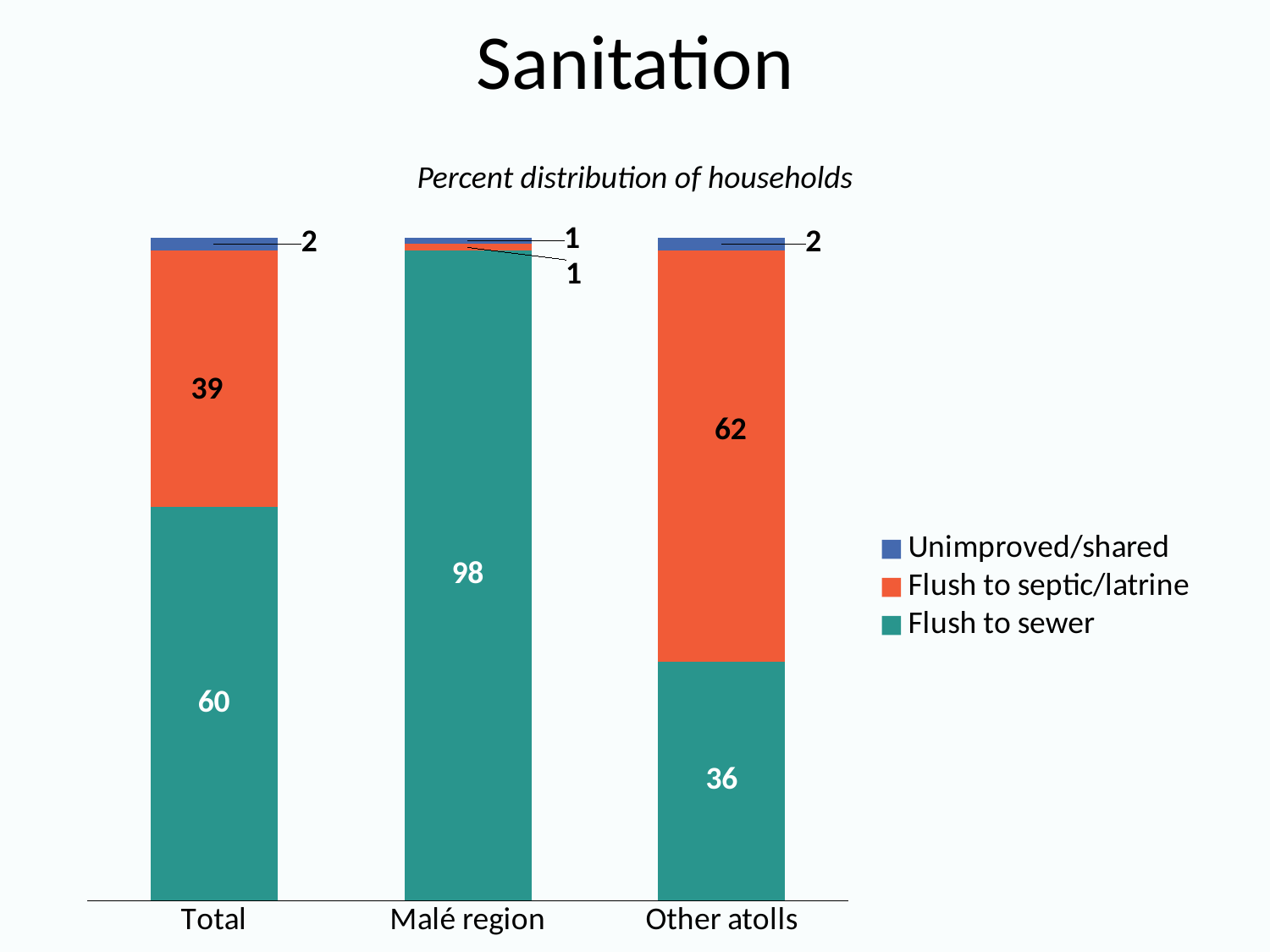

# Sanitation
Percent distribution of households

### Chart

| Category | Flush to sewer | Flush to septic/latrine | Unimproved/shared |
|---|---|---|---|
| Total | 60.0 | 39.0 | 2.0 |
| Malé region | 98.0 | 1.0 | 1.0 |
| Other atolls | 36.0 | 62.0 | 2.0 |